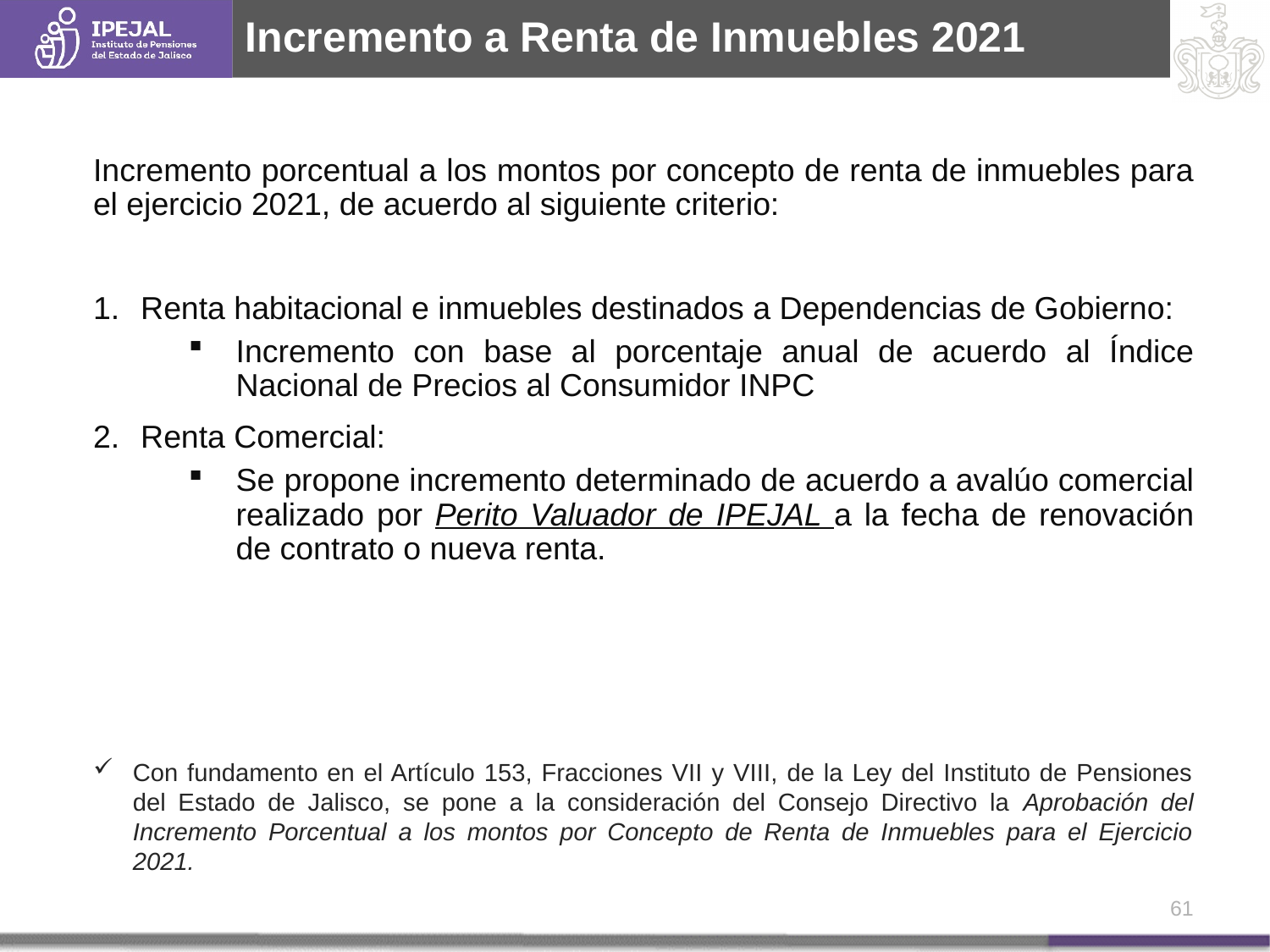

Incremento a Renta de Inmuebles 2021
Incremento porcentual a los montos por concepto de renta de inmuebles para el ejercicio 2021, de acuerdo al siguiente criterio:

Renta habitacional e inmuebles destinados a Dependencias de Gobierno:
Incremento con base al porcentaje anual de acuerdo al Índice Nacional de Precios al Consumidor INPC
Renta Comercial:
Se propone incremento determinado de acuerdo a avalúo comercial realizado por Perito Valuador de IPEJAL a la fecha de renovación de contrato o nueva renta.

Con fundamento en el Artículo 153, Fracciones VII y VIII, de la Ley del Instituto de Pensiones del Estado de Jalisco, se pone a la consideración del Consejo Directivo la Aprobación del Incremento Porcentual a los montos por Concepto de Renta de Inmuebles para el Ejercicio 2021.
61